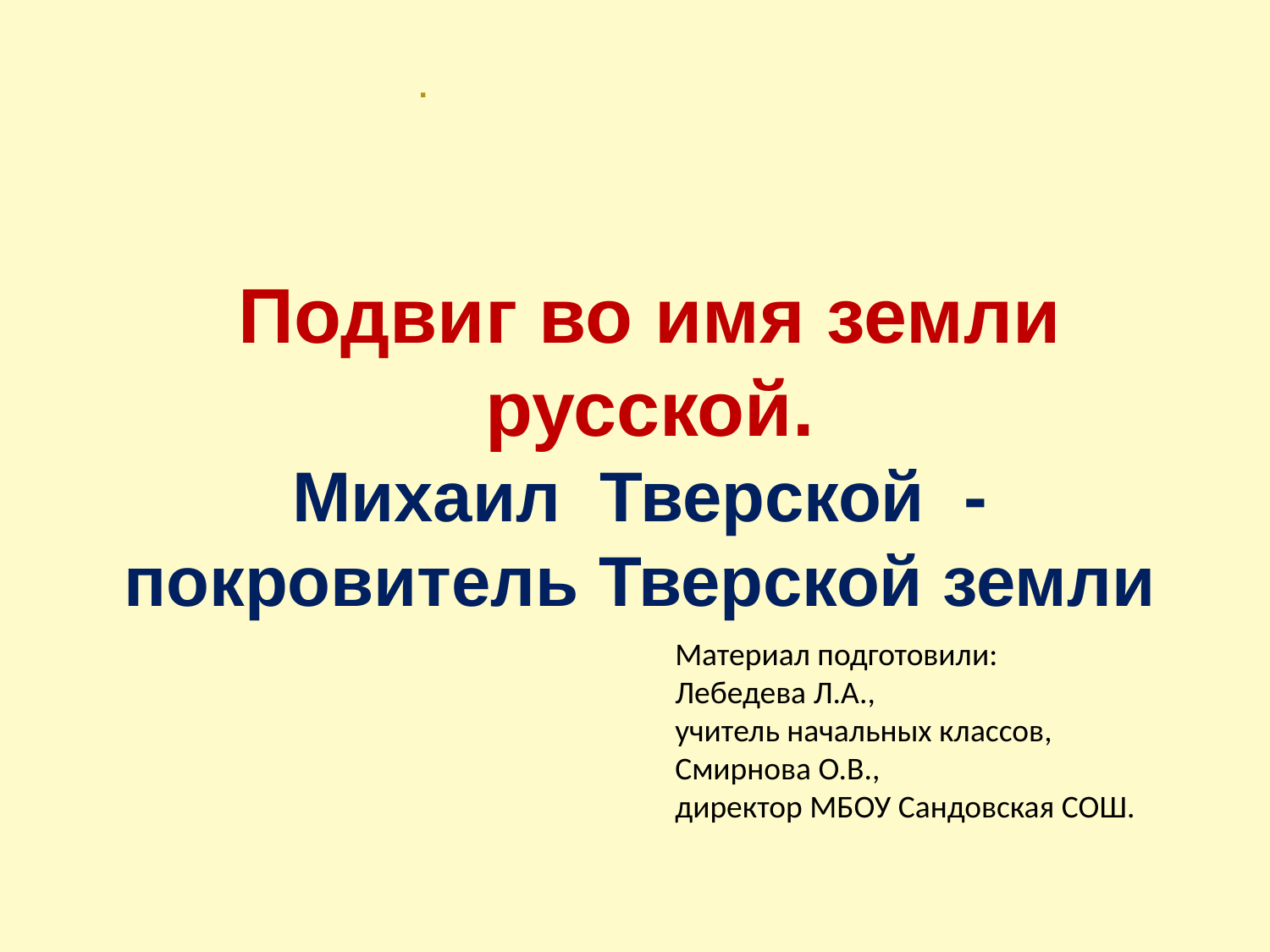

.

Подвиг во имя земли русской.
Михаил  Тверской  -  покровитель Тверской земли
                                                    Материал подготовили:
                                                    Лебедева Л.А.,
                                                    учитель начальных классов,
                                                    Смирнова О.В.,
                                                    директор МБОУ Сандовская СОШ.